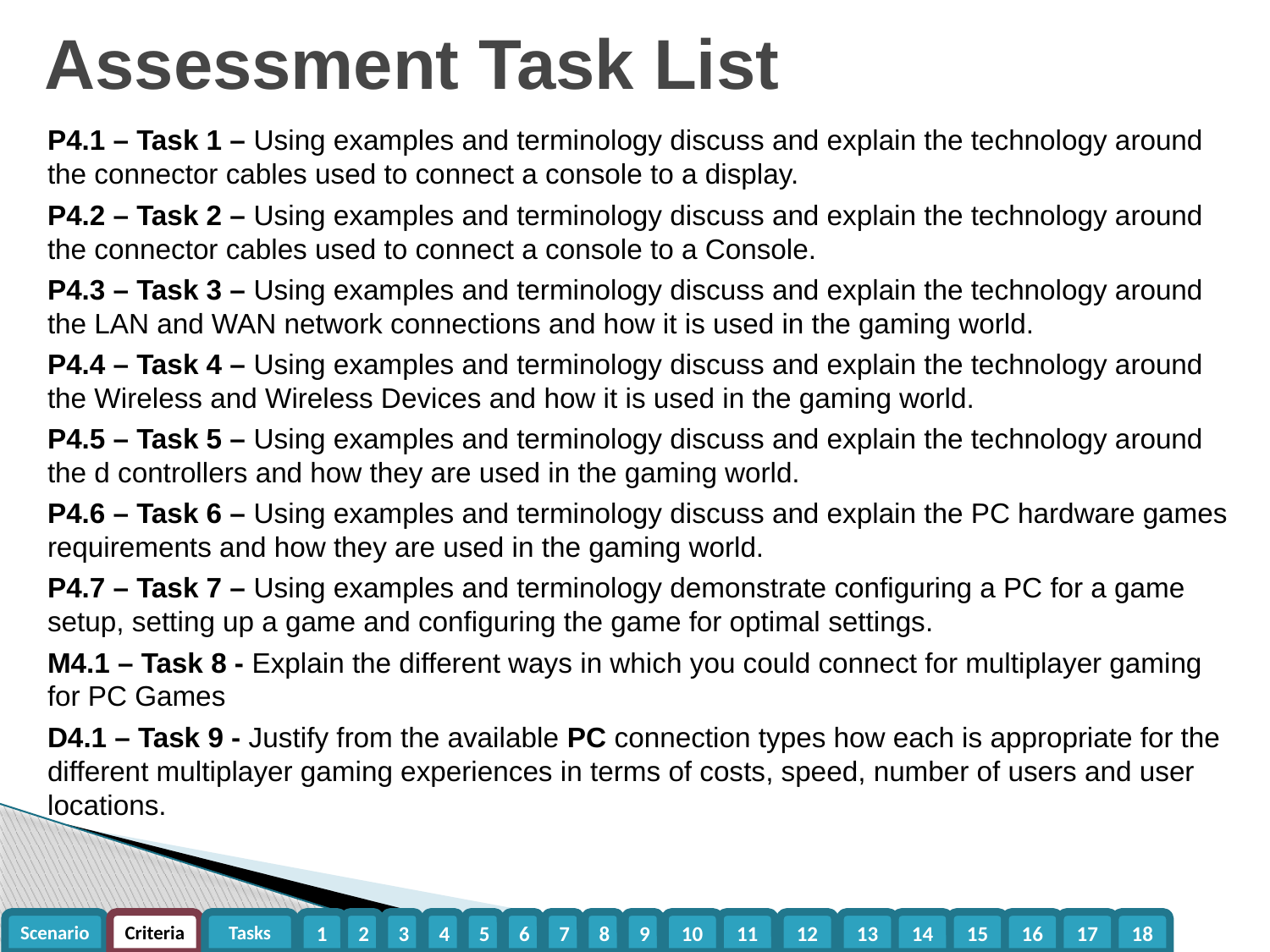

# Assessment Task List
P4.1 – Task 1 – Using examples and terminology discuss and explain the technology around the connector cables used to connect a console to a display.
P4.2 – Task 2 – Using examples and terminology discuss and explain the technology around the connector cables used to connect a console to a Console.
P4.3 – Task 3 – Using examples and terminology discuss and explain the technology around the LAN and WAN network connections and how it is used in the gaming world.
P4.4 – Task 4 – Using examples and terminology discuss and explain the technology around the Wireless and Wireless Devices and how it is used in the gaming world.
P4.5 – Task 5 – Using examples and terminology discuss and explain the technology around the d controllers and how they are used in the gaming world.
P4.6 – Task 6 – Using examples and terminology discuss and explain the PC hardware games requirements and how they are used in the gaming world.
P4.7 – Task 7 – Using examples and terminology demonstrate configuring a PC for a game setup, setting up a game and configuring the game for optimal settings.
M4.1 – Task 8 - Explain the different ways in which you could connect for multiplayer gaming for PC Games
D4.1 – Task 9 - Justify from the available PC connection types how each is appropriate for the different multiplayer gaming experiences in terms of costs, speed, number of users and user locations.